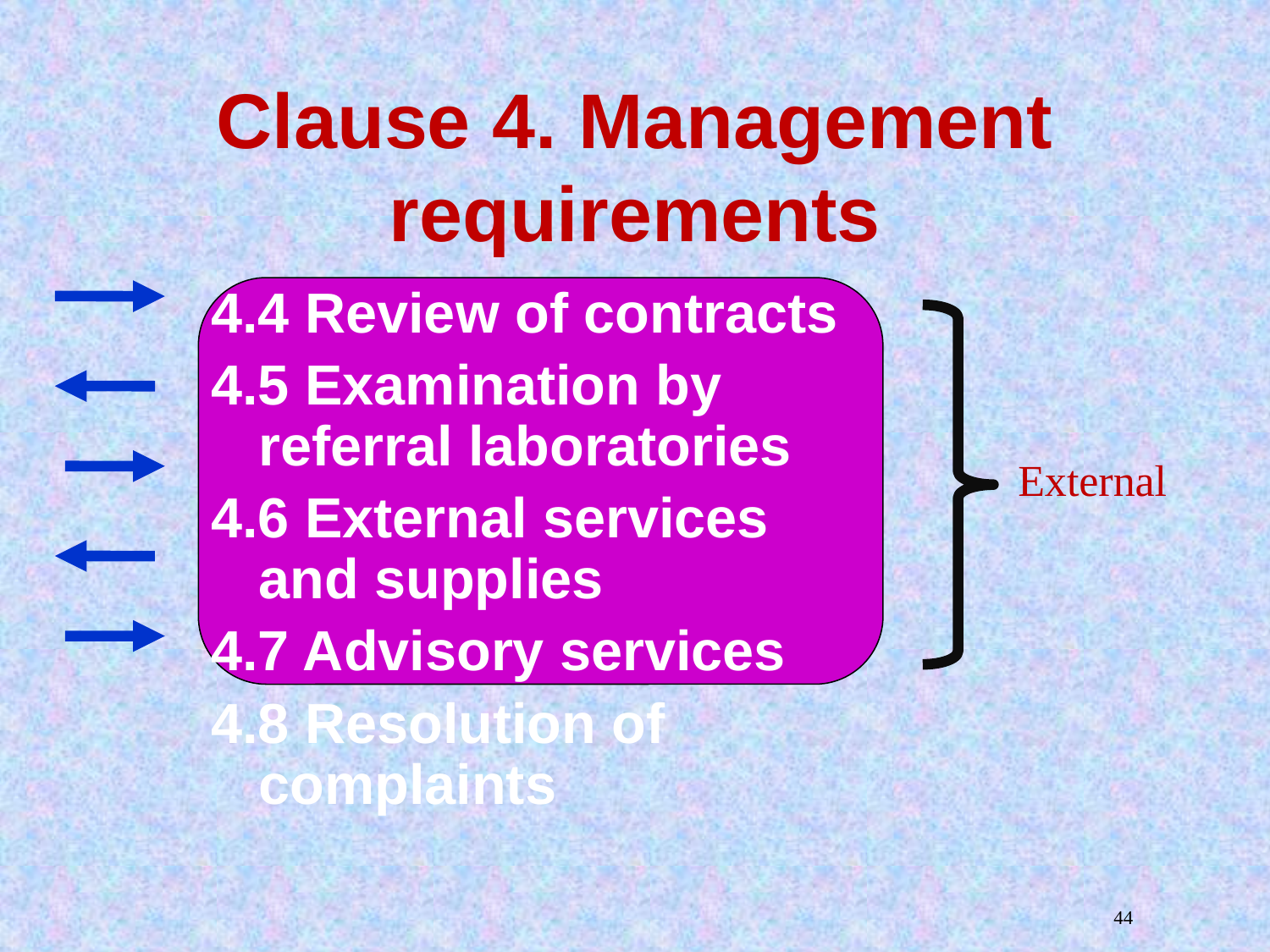

# Clause 4. Management requirements
4.4 Review of contracts
4.5 Examination by referral laboratories
4.6 External services and supplies
4.7 Advisory services
4.8 Resolution of complaints

External